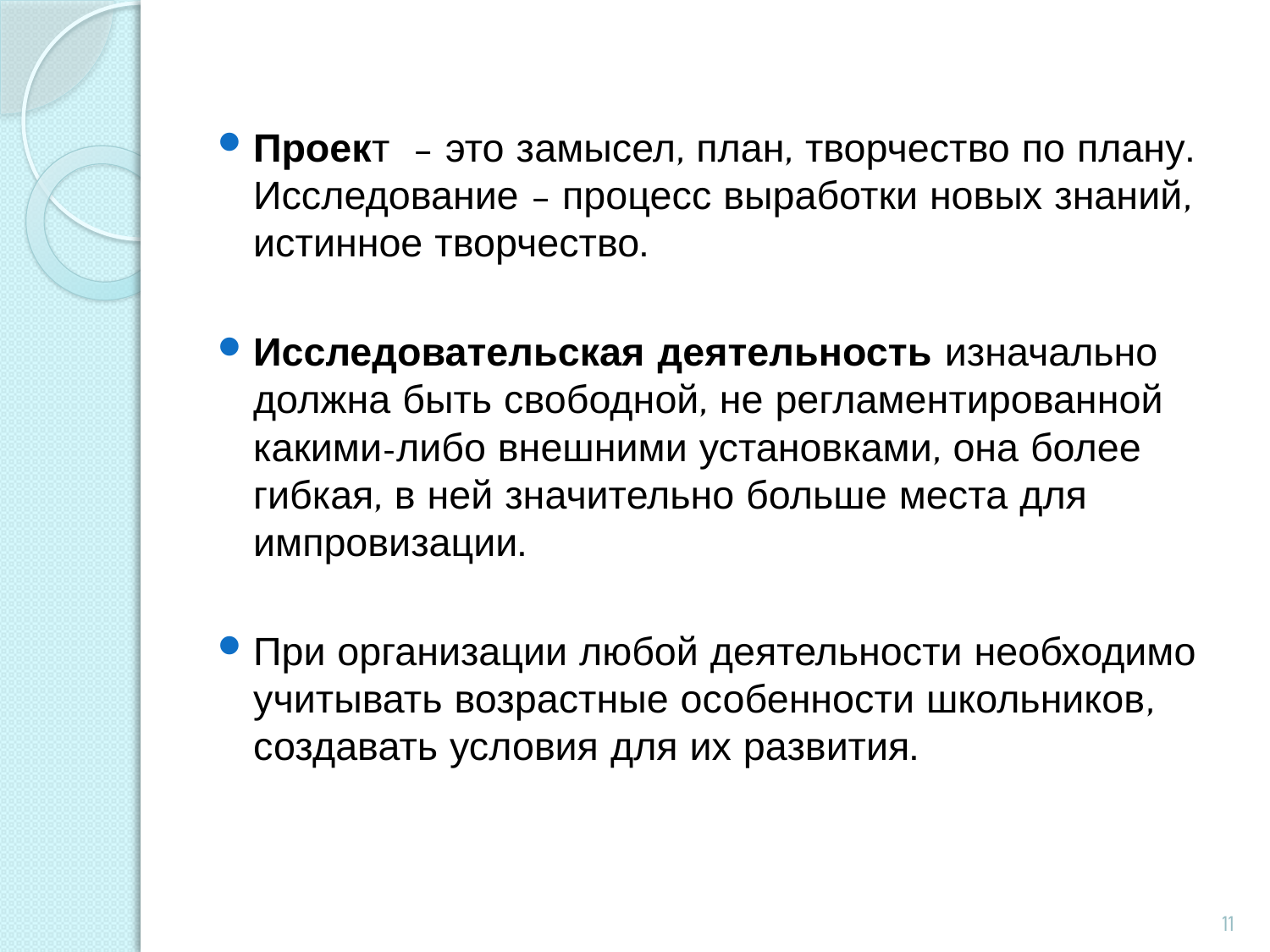

Проект  – это замысел, план, творчество по плану. Исследование – процесс выработки новых знаний, истинное творчество.

Исследовательская деятельность изначально должна быть свободной, не регламентированной какими-либо внешними установками, она более гибкая, в ней значительно больше места для импровизации.

При организации любой деятельности необходимо учитывать возрастные особенности школьников, создавать условия для их развития.

11